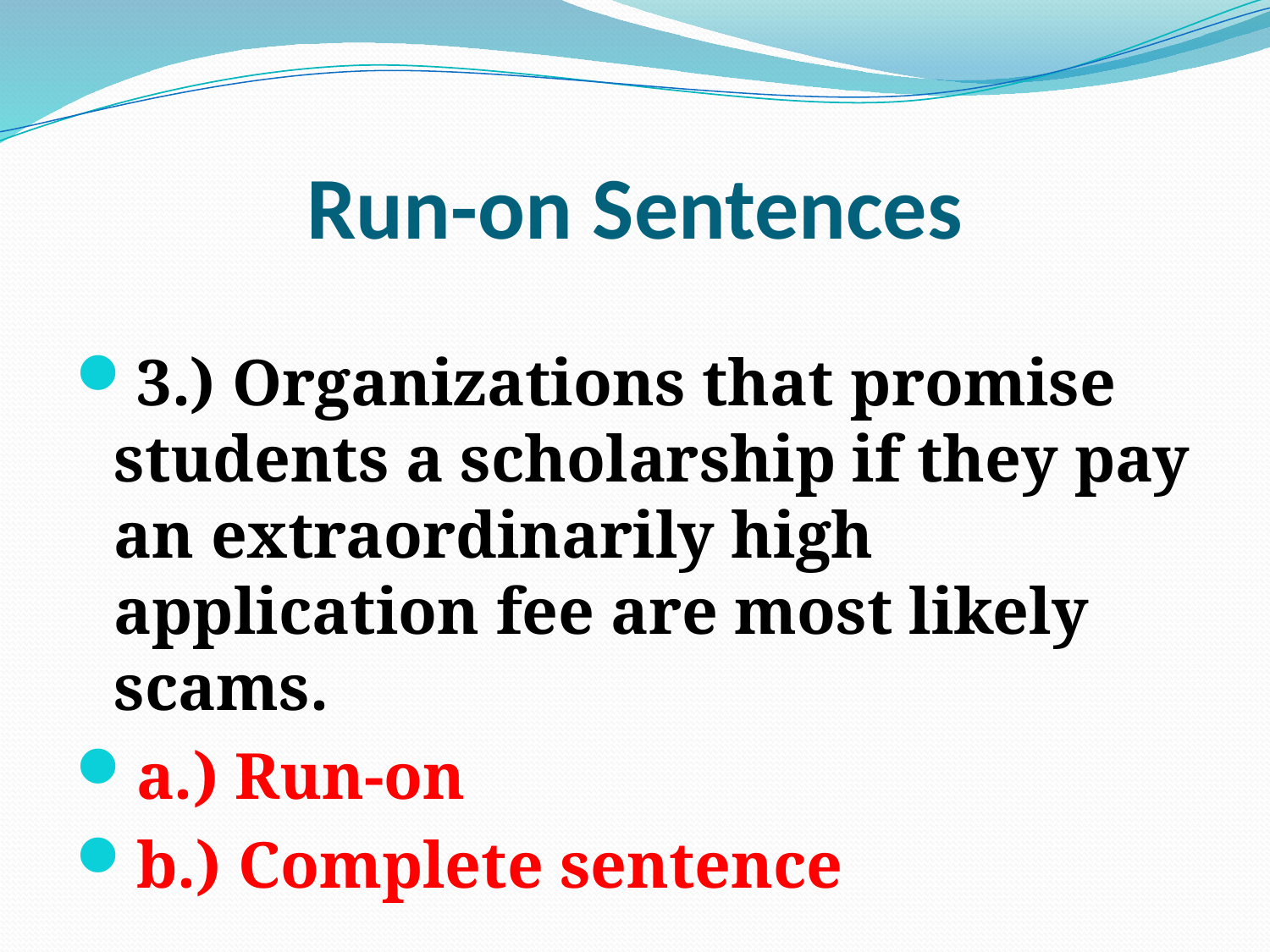

# Run-on Sentences

3.) Organizations that promise students a scholarship if they pay an extraordinarily high application fee are most likely scams.
a.) Run-on
b.) Complete sentence